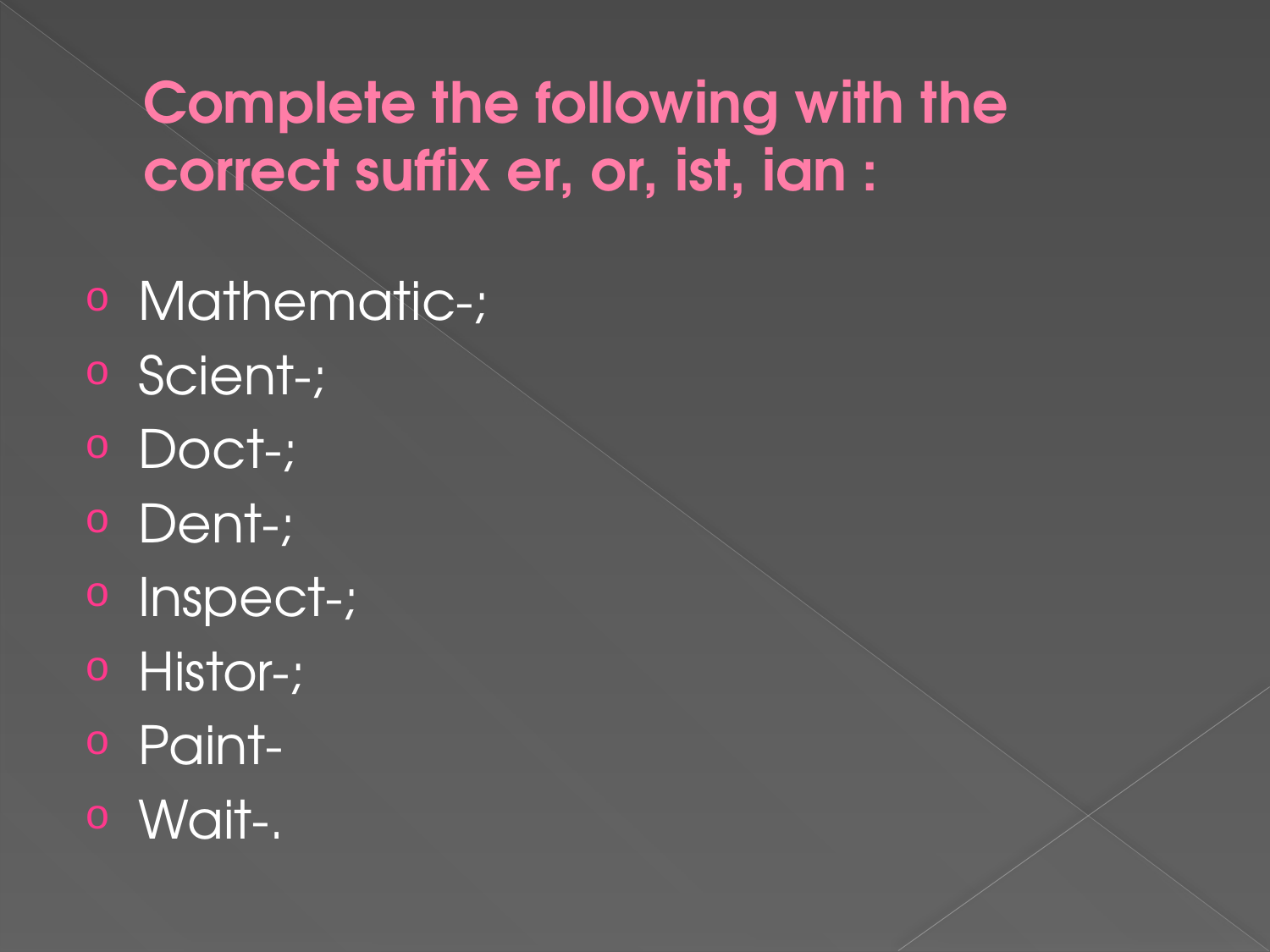

# Complete the following with the correct suffix er, or, ist, ian :
Mathematic-;
Scient-;
Doct-;
Dent-;
Inspect-;
Histor-;
Paint-
Wait-.